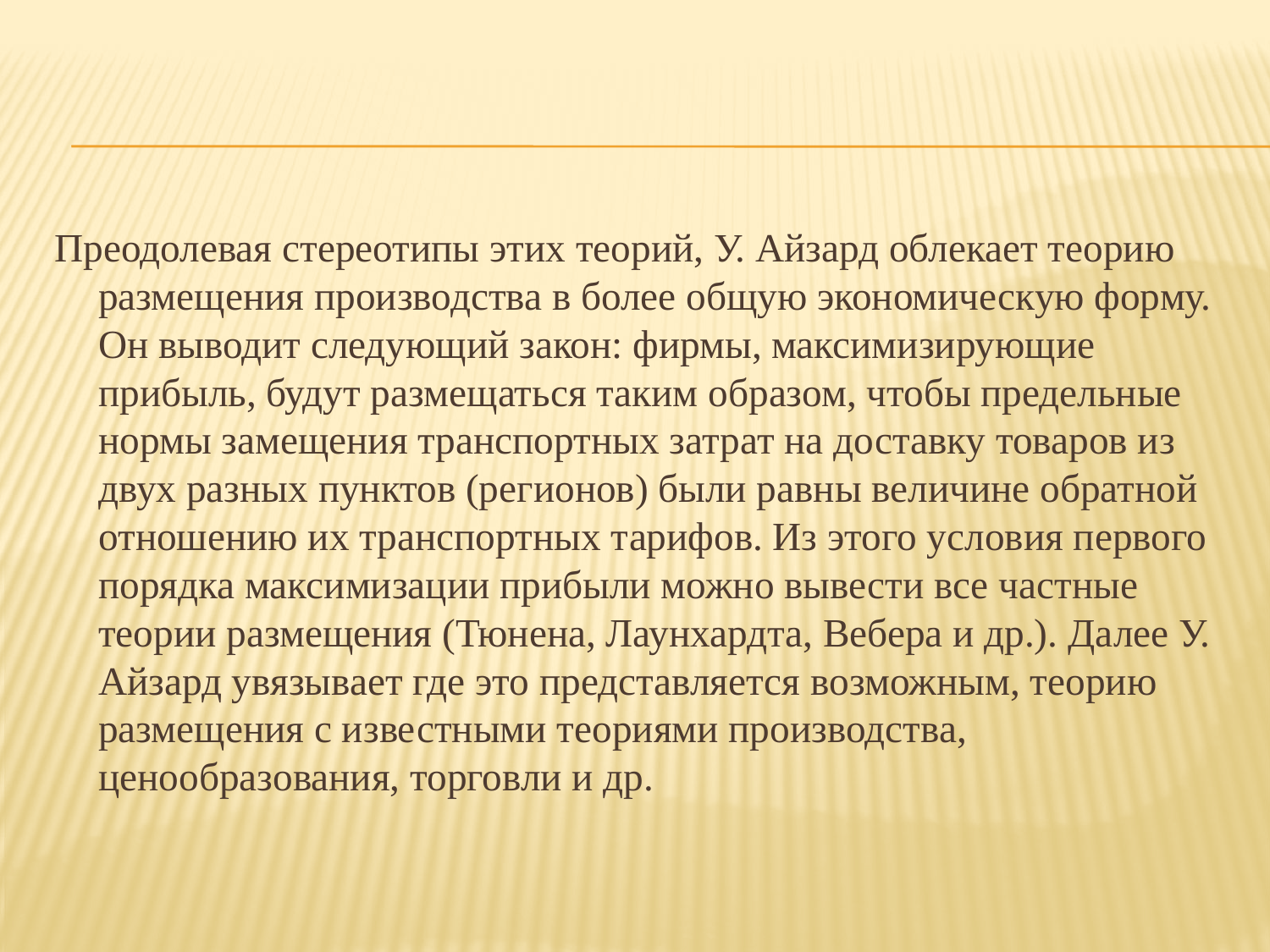

Преодолевая стереотипы этих теорий, У. Айзард облекает теорию раз­мещения производства в более общую экономическую форму. Он выводит следующий закон: фирмы, максимизирующие прибыль, будут размещаться таким образом, чтобы предельные нормы замещения транспортных затрат на доставку товаров из двух разных пунктов (регионов) были равны величине обратной отношению их транспортных тарифов. Из этого условия первого порядка максимизации прибыли можно вывести все частные теории размещения (Тюнена, Лаунхардта, Вебера и др.). Далее У. Айзард увязывает где это представляется возможным, теорию размещения с известными теориями производства, ценообразования, торговли и др.